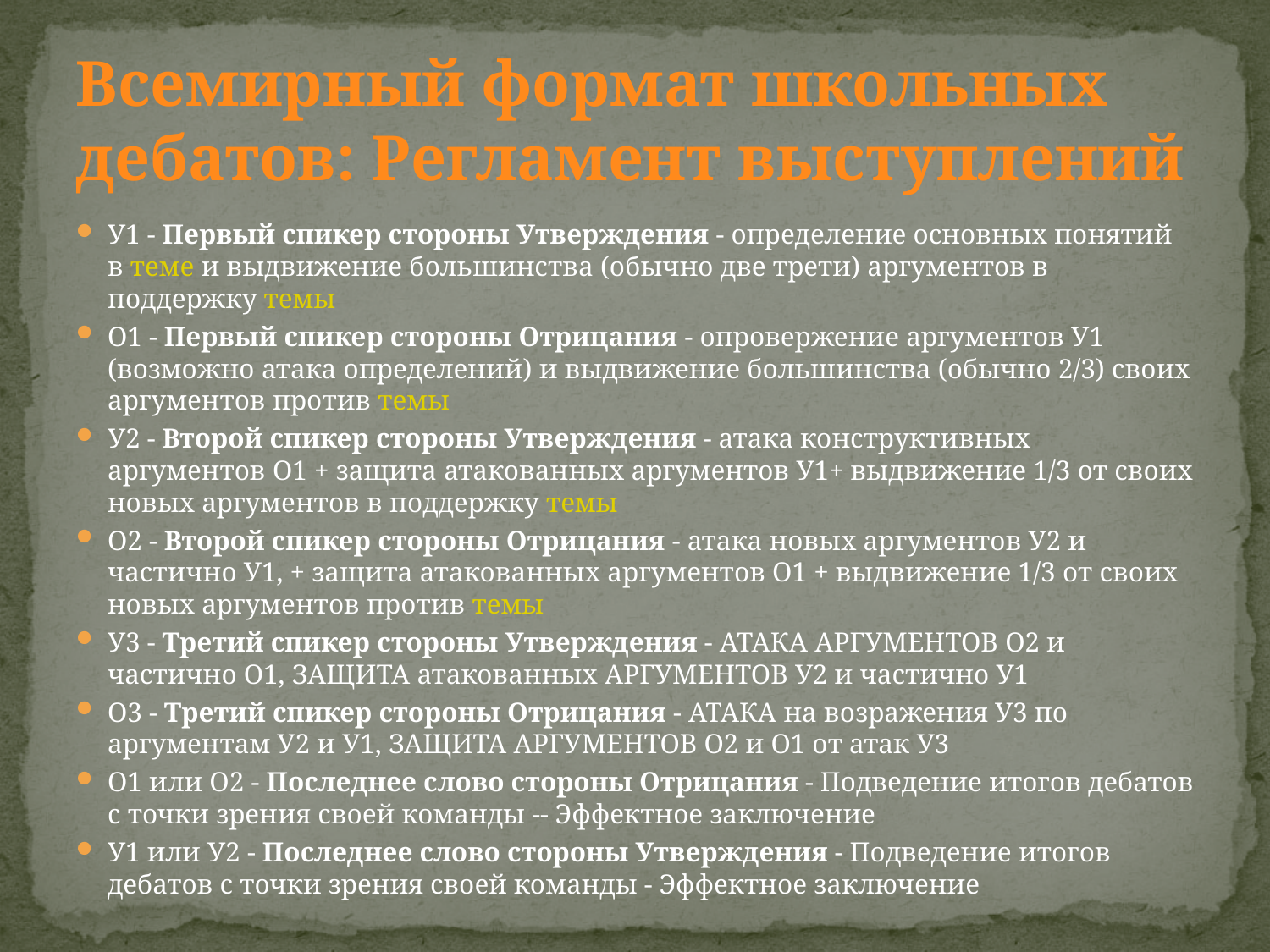

# Всемирный формат школьных дебатов: Регламент выступлений
У1 - Первый спикер стороны Утверждения - определение основных понятий в теме и выдвижение большинства (обычно две трети) аргументов в поддержку темы
О1 - Первый спикер стороны Отрицания - опровержение аргументов У1 (возможно атака определений) и выдвижение большинства (обычно 2/3) своих аргументов против темы
У2 - Второй спикер стороны Утверждения - атака конструктивных аргументов О1 + защита атакованных аргументов У1+ выдвижение 1/3 от своих новых аргументов в поддержку темы
О2 - Второй спикер стороны Отрицания - атака новых аргументов У2 и частично У1, + защита атакованных аргументов О1 + выдвижение 1/3 от своих новых аргументов против темы
У3 - Третий спикер стороны Утверждения - АТАКА АРГУМЕНТОВ О2 и частично О1, ЗАЩИТА атакованных АРГУМЕНТОВ У2 и частично У1
О3 - Третий спикер стороны Отрицания - АТАКА на возражения У3 по аргументам У2 и У1, ЗАЩИТА АРГУМЕНТОВ О2 и О1 от атак У3
О1 или О2 - Последнее слово стороны Отрицания - Подведение итогов дебатов с точки зрения своей команды -- Эффектное заключение
У1 или У2 - Последнее слово стороны Утверждения - Подведение итогов дебатов с точки зрения своей команды - Эффектное заключение